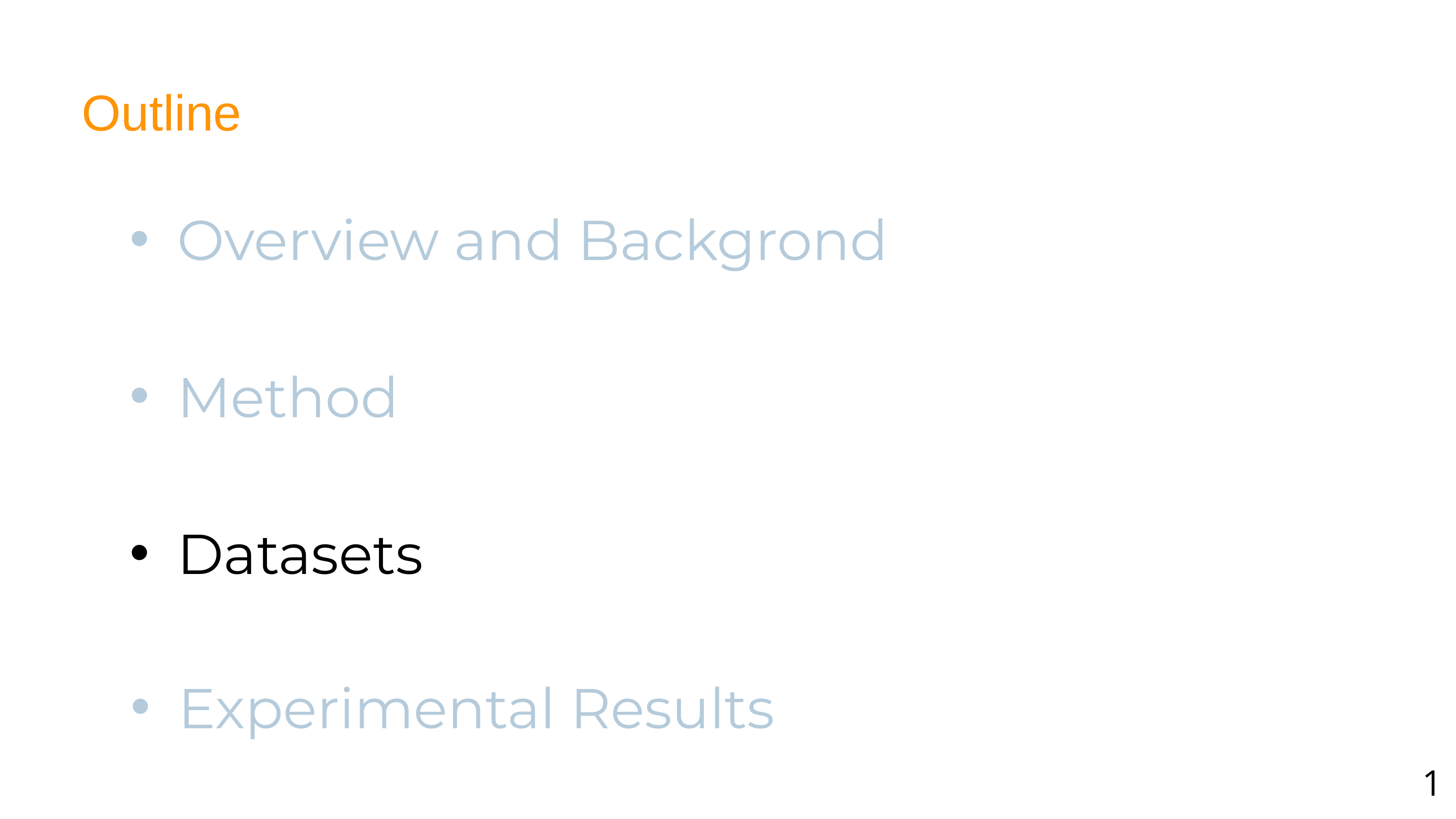

Outline

Overview and Backgrond

Method

Datasets

Experimental Results
19